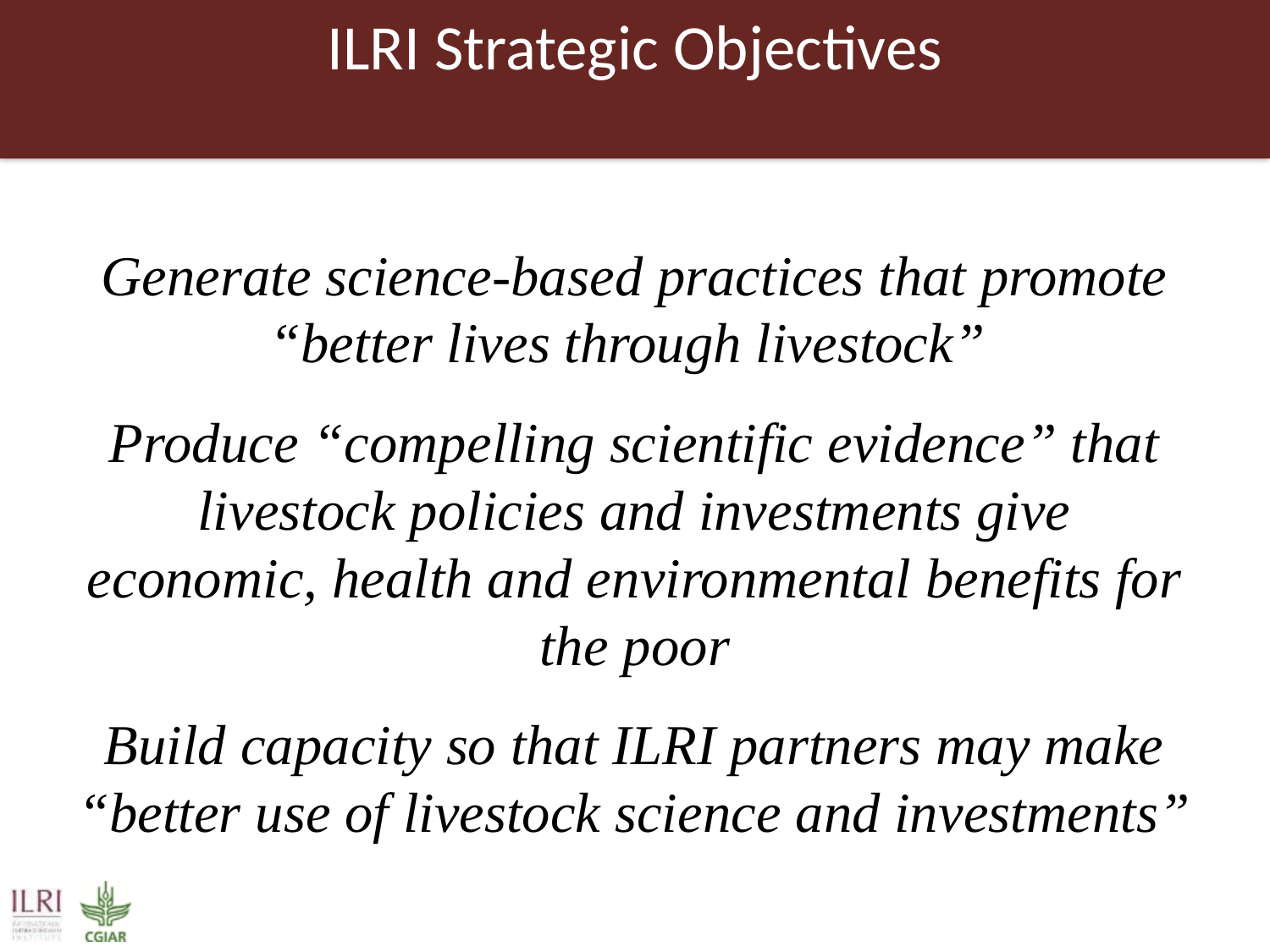

# ILRI Strategic Objectives
Generate science-based practices that promote “better lives through livestock”
Produce “compelling scientific evidence” that livestock policies and investments give economic, health and environmental benefits for the poor
Build capacity so that ILRI partners may make “better use of livestock science and investments”